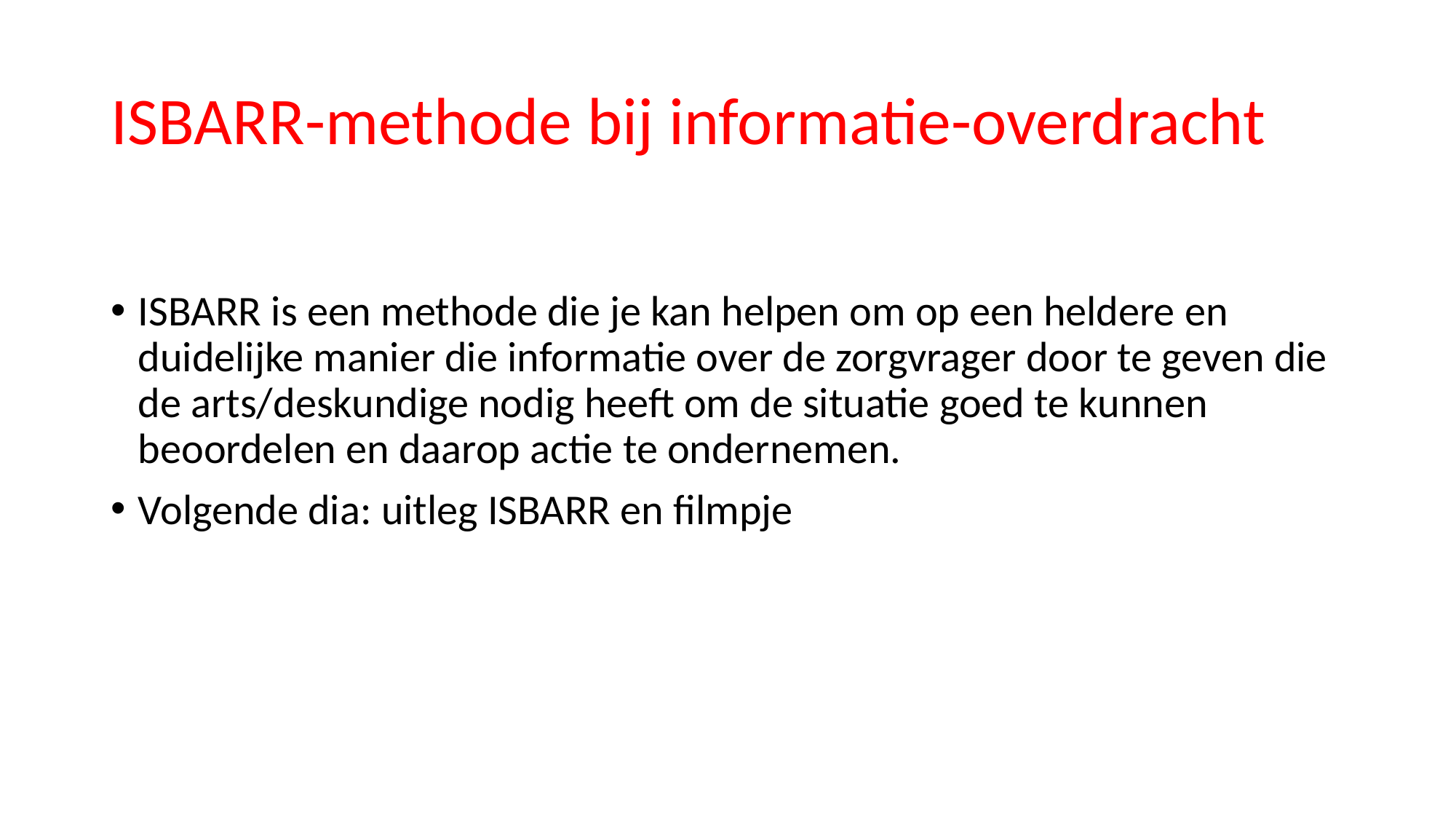

# ISBARR-methode bij informatie-overdracht

ISBARR is een methode die je kan helpen om op een heldere en duidelijke manier die informatie over de zorgvrager door te geven die de arts/deskundige nodig heeft om de situatie goed te kunnen beoordelen en daarop actie te ondernemen.
Volgende dia: uitleg ISBARR en filmpje